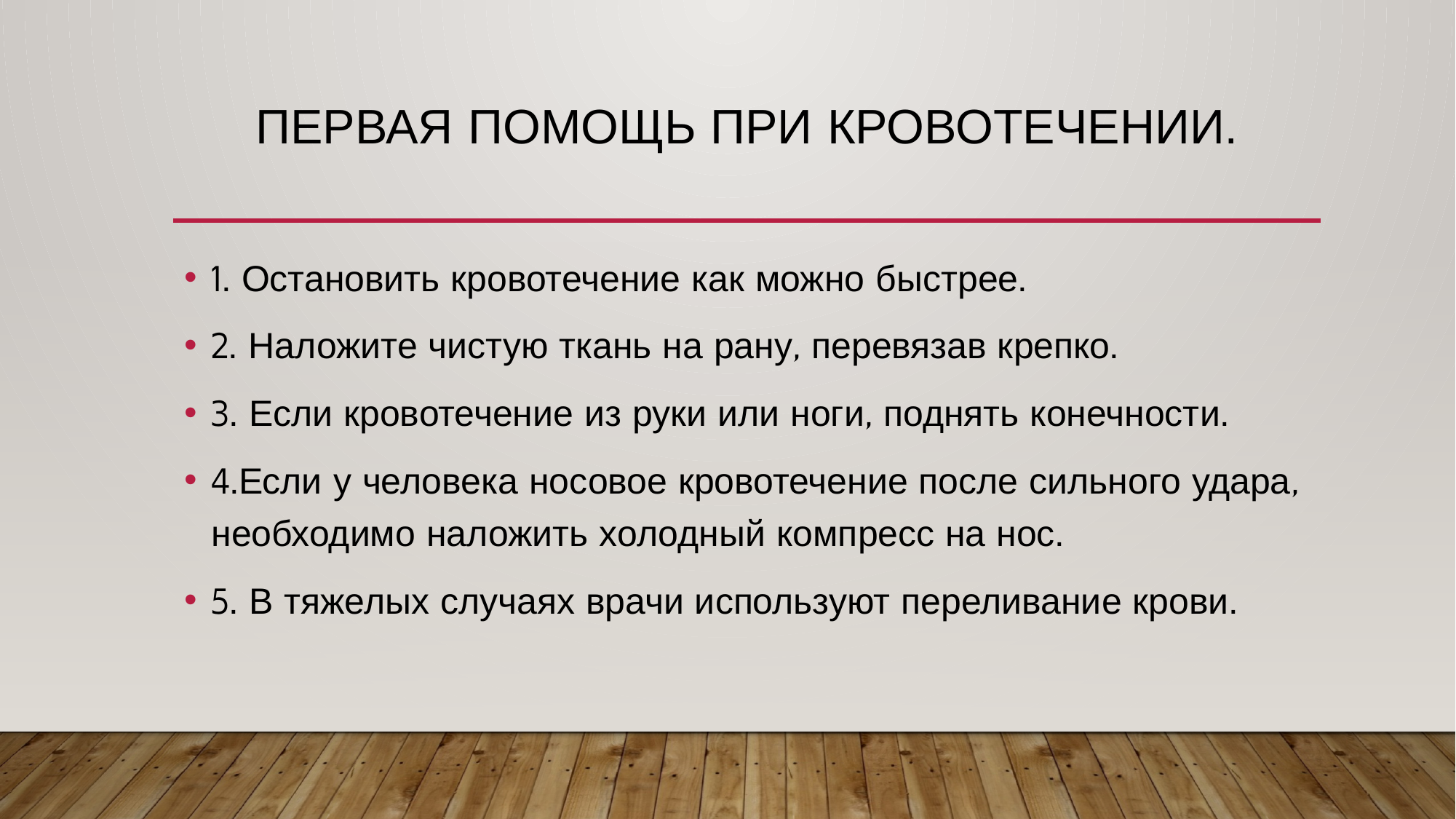

# Первая помощь при кровотечении.
1. Остановить кровотечение как можно быстрее.
2. Наложите чистую ткань на рану, перевязав крепко.
3. Если кровотечение из руки или ноги, поднять конечности.
4.Если у человека носовое кровотечение после сильного удара, необходимо наложить холодный компресс на нос.
5. В тяжелых случаях врачи используют переливание крови.